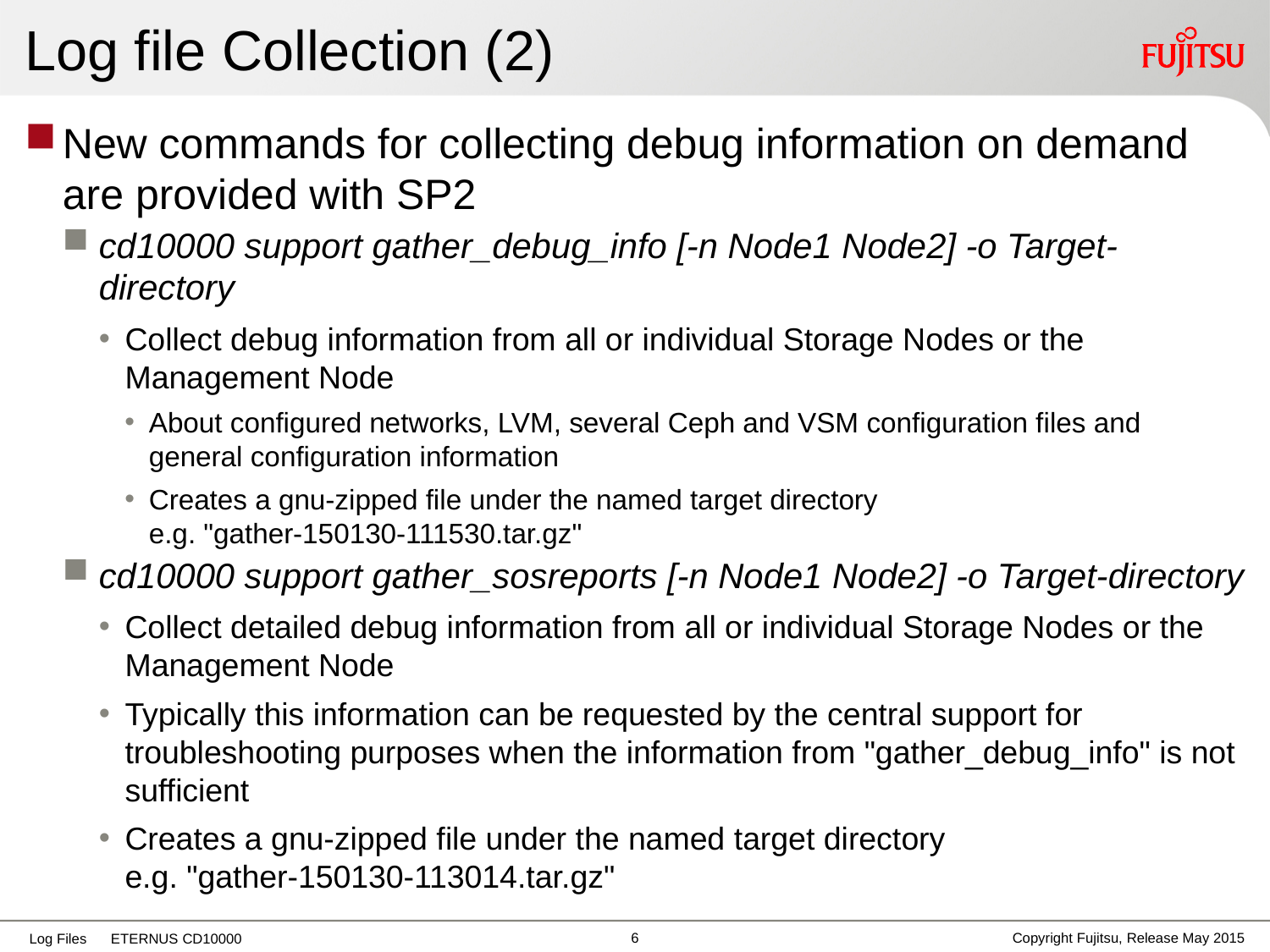

# Log file Collection (2)
New commands for collecting debug information on demand are provided with SP2
cd10000 support gather_debug_info [-n Node1 Node2] -o Target-directory
Collect debug information from all or individual Storage Nodes or the Management Node
About configured networks, LVM, several Ceph and VSM configuration files and
general configuration information
Creates a gnu-zipped file under the named target directory
e.g. "gather-150130-111530.tar.gz"
cd10000 support gather_sosreports [-n Node1 Node2] -o Target-directory
Collect detailed debug information from all or individual Storage Nodes or the Management Node
Typically this information can be requested by the central support for troubleshooting purposes when the information from "gather_debug_info" is not sufficient
Creates a gnu-zipped file under the named target directory
e.g. "gather-150130-113014.tar.gz"
6
Copyright Fujitsu, Release May 2015
Log Files      ETERNUS CD10000